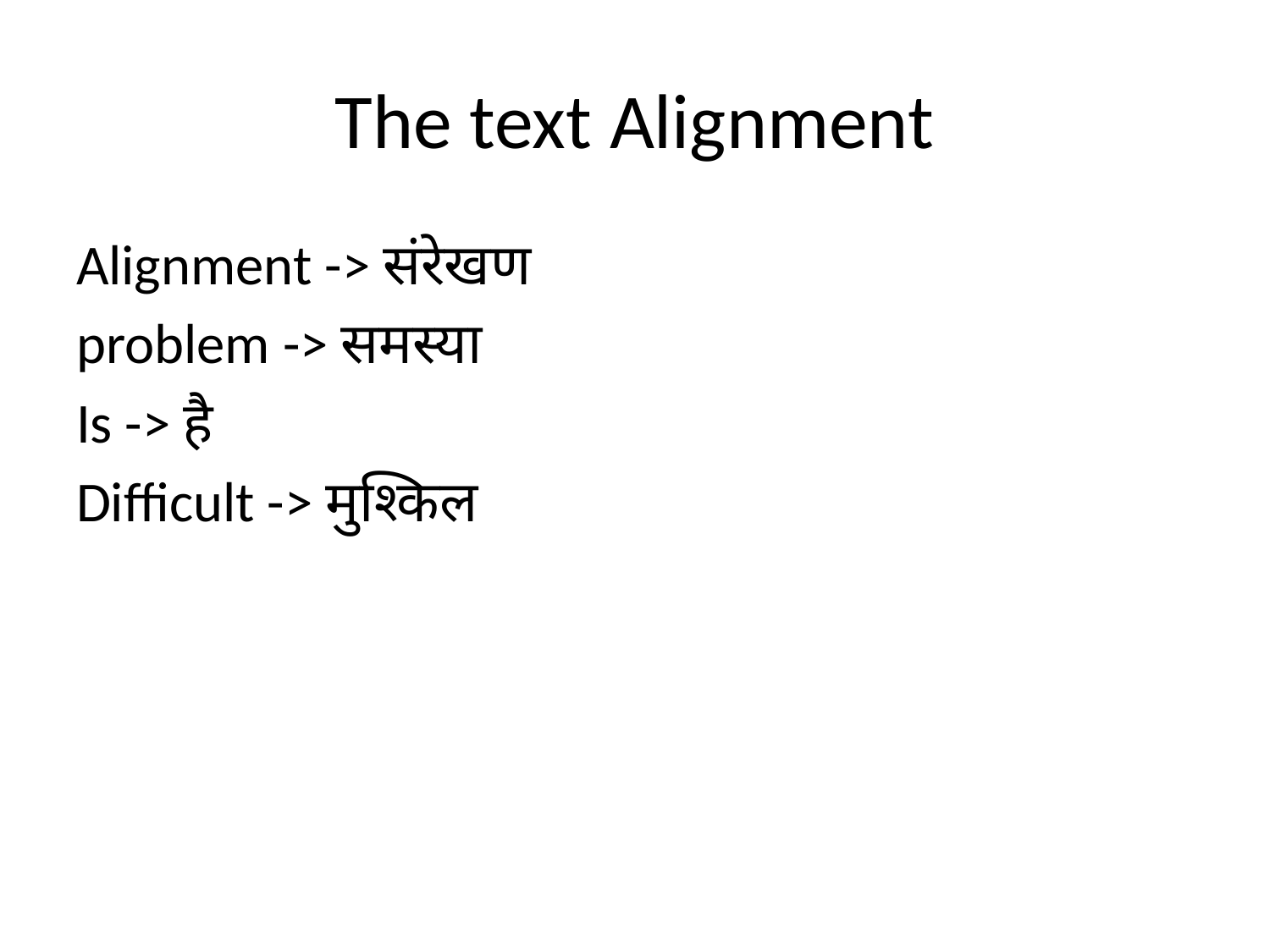

# The text Alignment
Alignment -> संरेखण
problem -> समस्या
Is -> है
Difficult -> मुश्किल